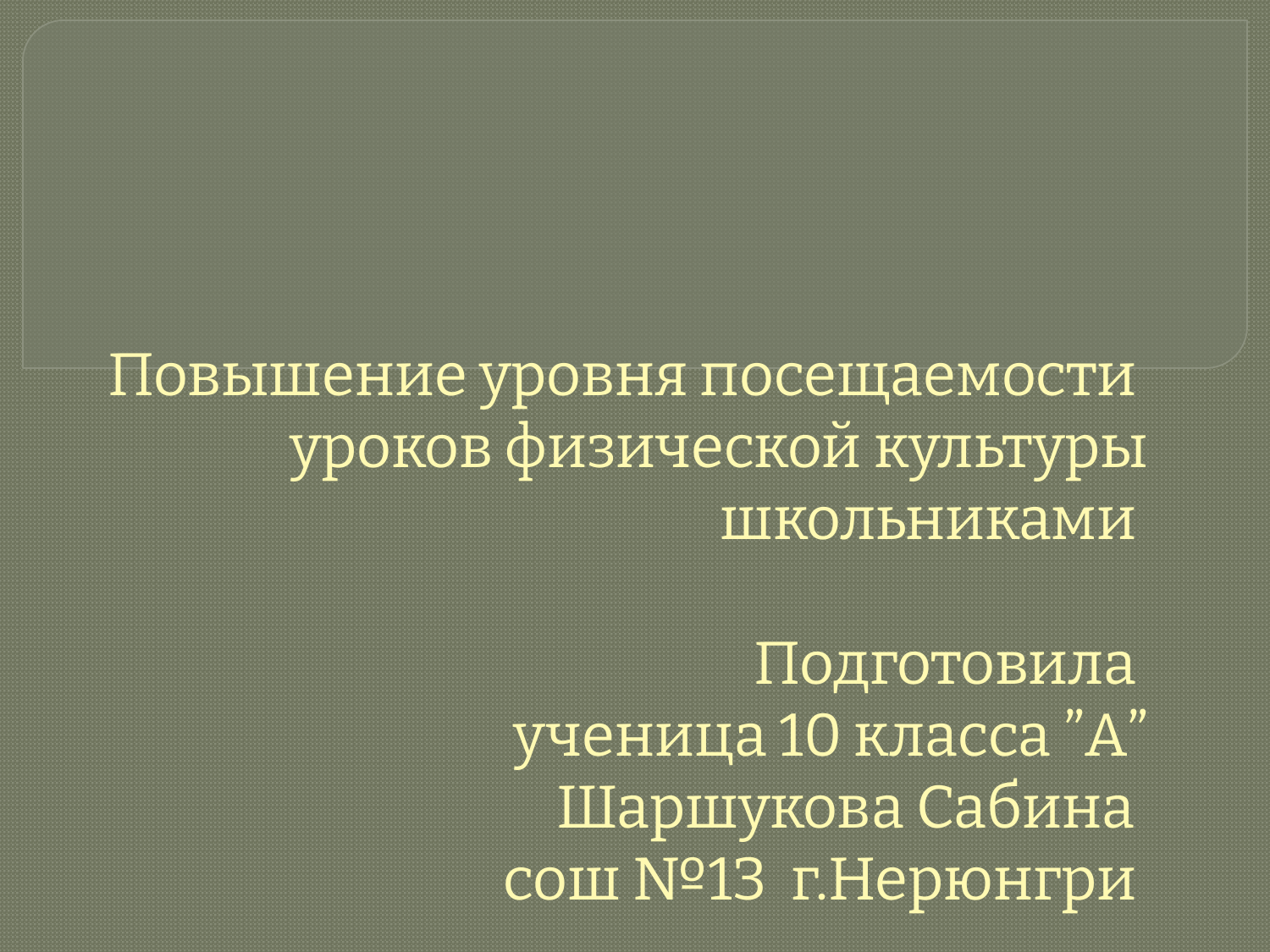

# Повышение уровня посещаемости  уроков физической культуры школьниками Подготовила ученица 10 класса ”А” Шаршукова Сабина сош №13  г.Нерюнгри